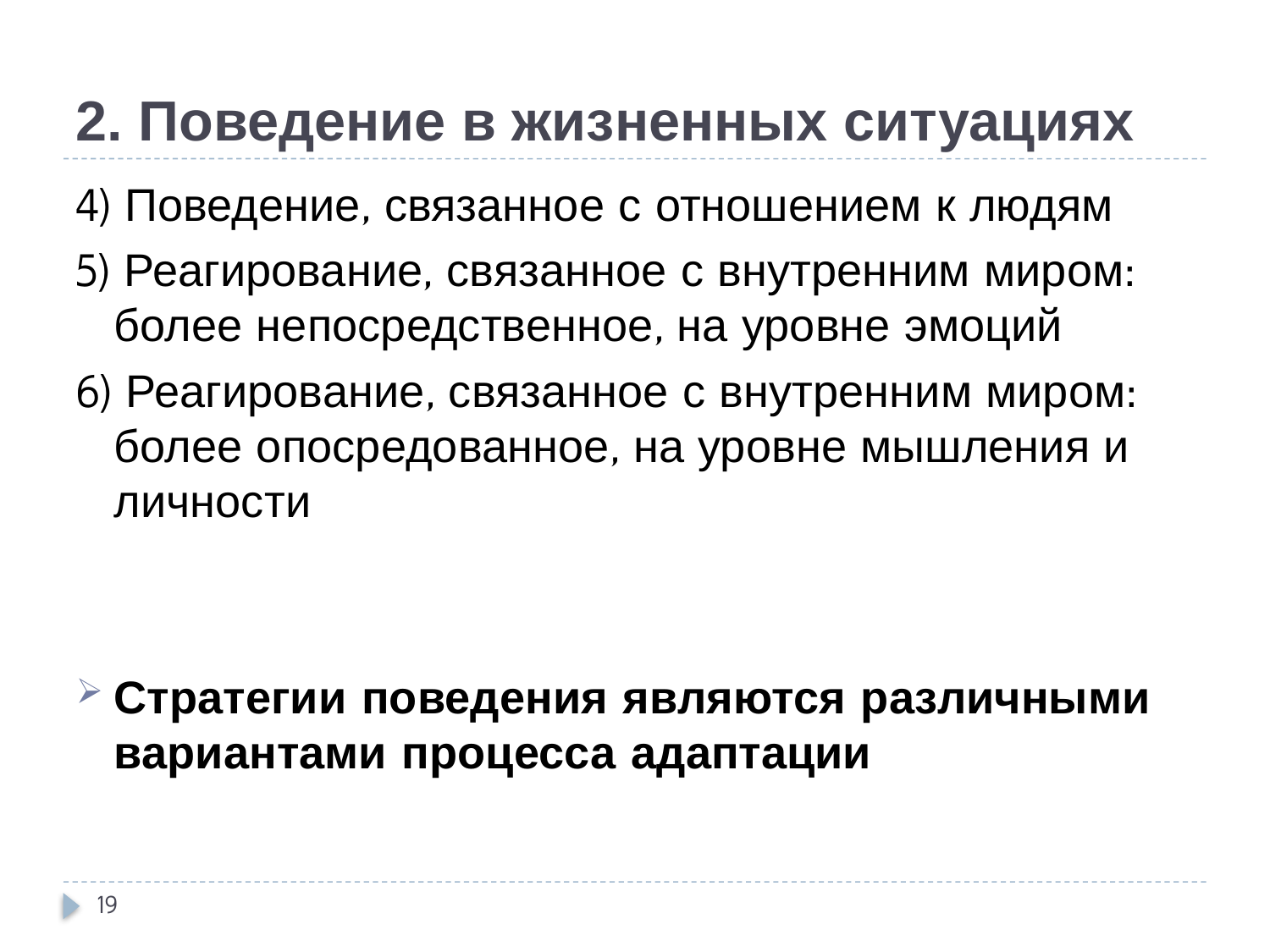

# 2. Поведение в жизненных ситуациях
4) Поведение, связанное с отношением к людям
5) Реагирование, связанное с внутренним миром: более непосредственное, на уровне эмоций
6) Реагирование, связанное с внутренним миром: более опосредованное, на уровне мышления и личности

Стратегии поведения являются различными вариантами процесса адаптации
19